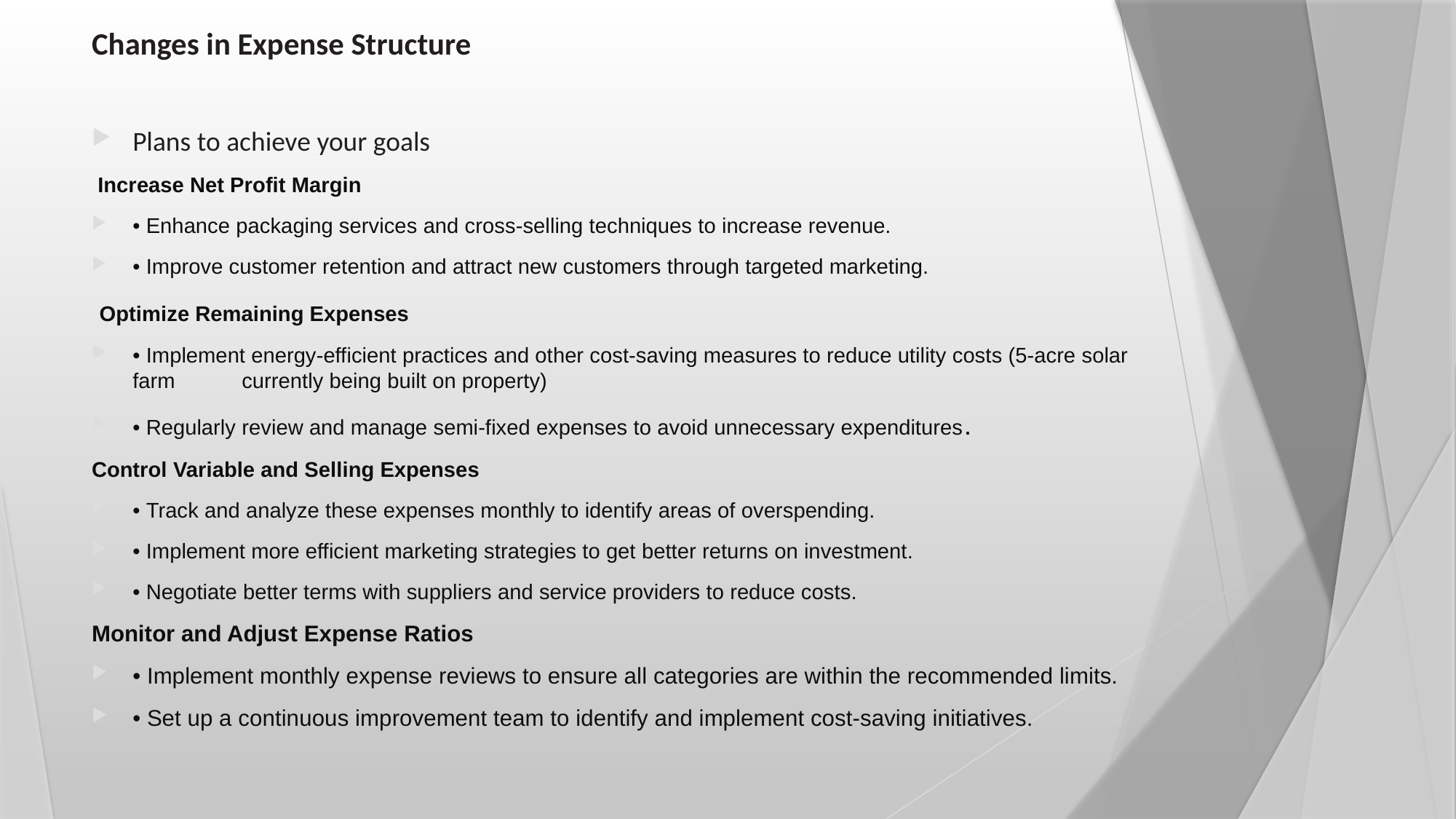

# Changes in Expense Structure

Plans to achieve your goals
 Increase Net Profit Margin
• Enhance packaging services and cross-selling techniques to increase revenue.
• Improve customer retention and attract new customers through targeted marketing.
 Optimize Remaining Expenses
• Implement energy-efficient practices and other cost-saving measures to reduce utility costs (5-acre solar farm 	currently being built on property)
• Regularly review and manage semi-fixed expenses to avoid unnecessary expenditures.
Control Variable and Selling Expenses
• Track and analyze these expenses monthly to identify areas of overspending.
• Implement more efficient marketing strategies to get better returns on investment.
• Negotiate better terms with suppliers and service providers to reduce costs.
Monitor and Adjust Expense Ratios
• Implement monthly expense reviews to ensure all categories are within the recommended limits.
• Set up a continuous improvement team to identify and implement cost-saving initiatives.